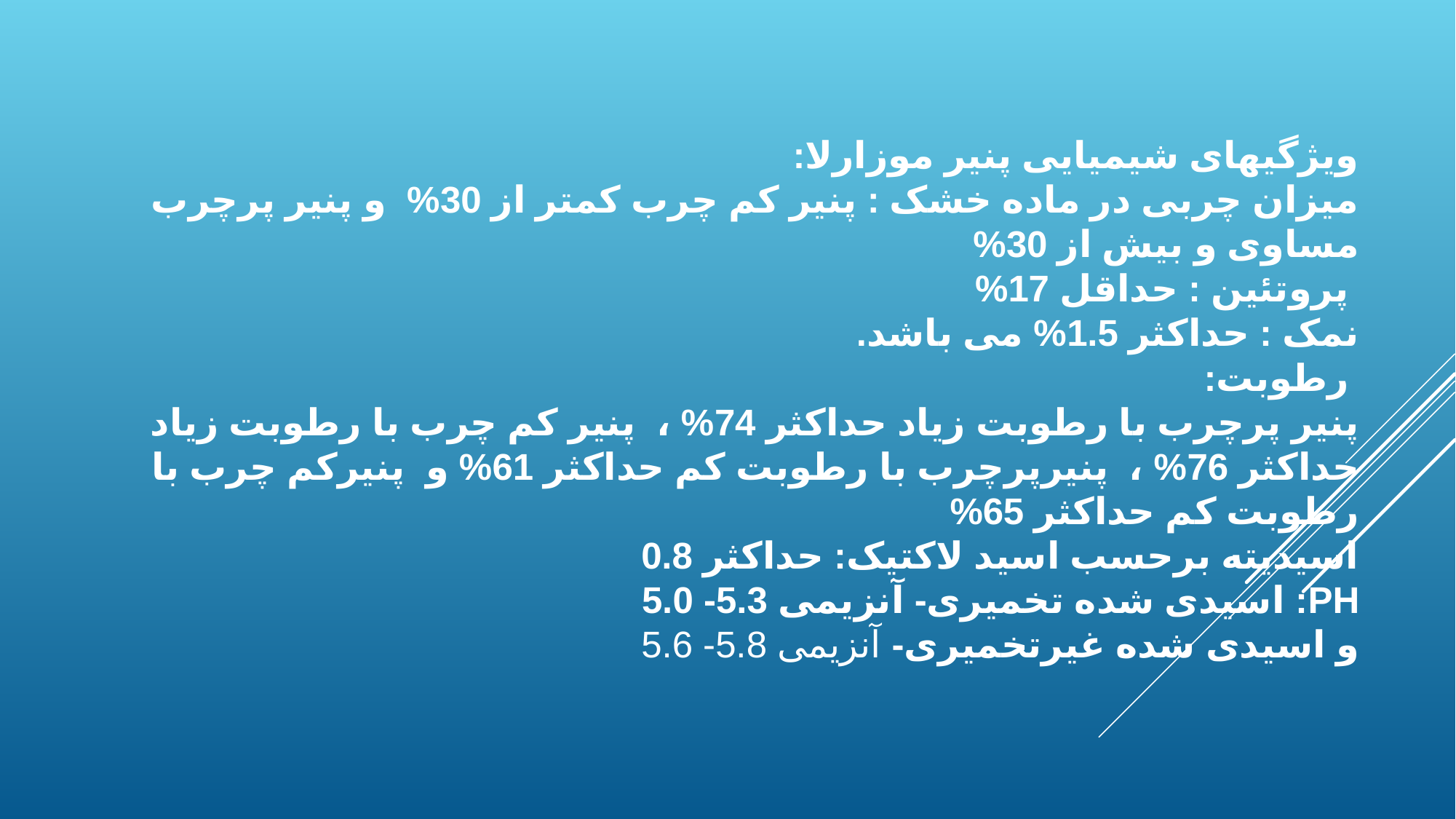

# ویژگیهای شیمیایی پنیر موزارلا: میزان چربی در ماده خشک : پنیر کم چرب کمتر از 30%  و پنیر پرچرب مساوی و بیش از 30% پروتئین : حداقل 17% نمک : حداکثر 1.5% می باشد.  رطوبت: پنیر پرچرب با رطوبت زیاد حداکثر 74% ،  پنیر کم چرب با رطوبت زیاد حداکثر 76% ،  پنیرپرچرب با رطوبت کم حداکثر 61% و  پنیرکم چرب با رطوبت کم حداکثر 65% اسیدیته برحسب اسید لاکتیک: حداکثر 0.8 PH: اسیدی شده تخمیری- آنزیمی 5.3- 5.0 و اسیدی شده غیرتخمیری- آنزیمی 5.8- 5.6